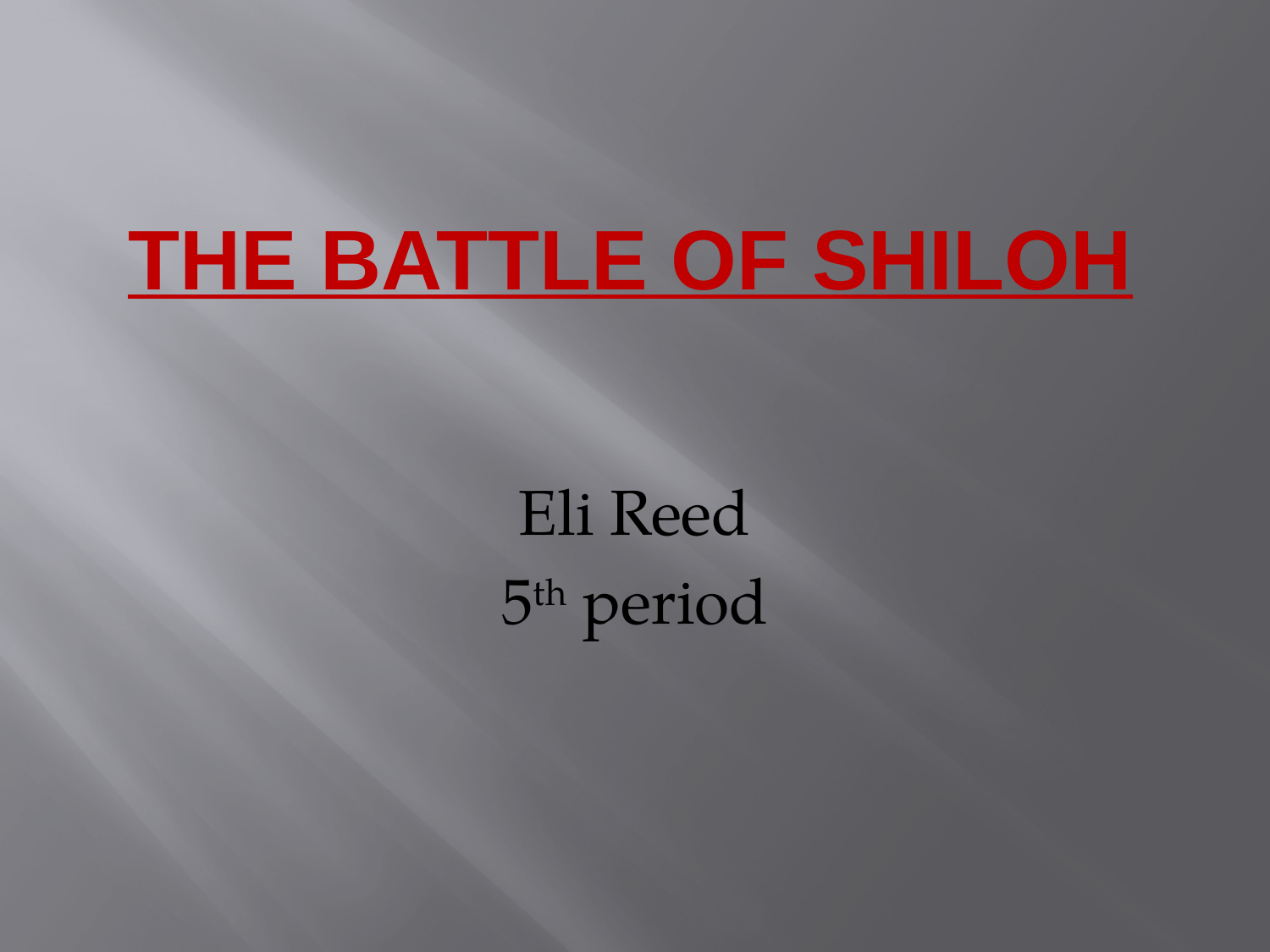

# The Battle Of Shiloh
Eli Reed
5th period